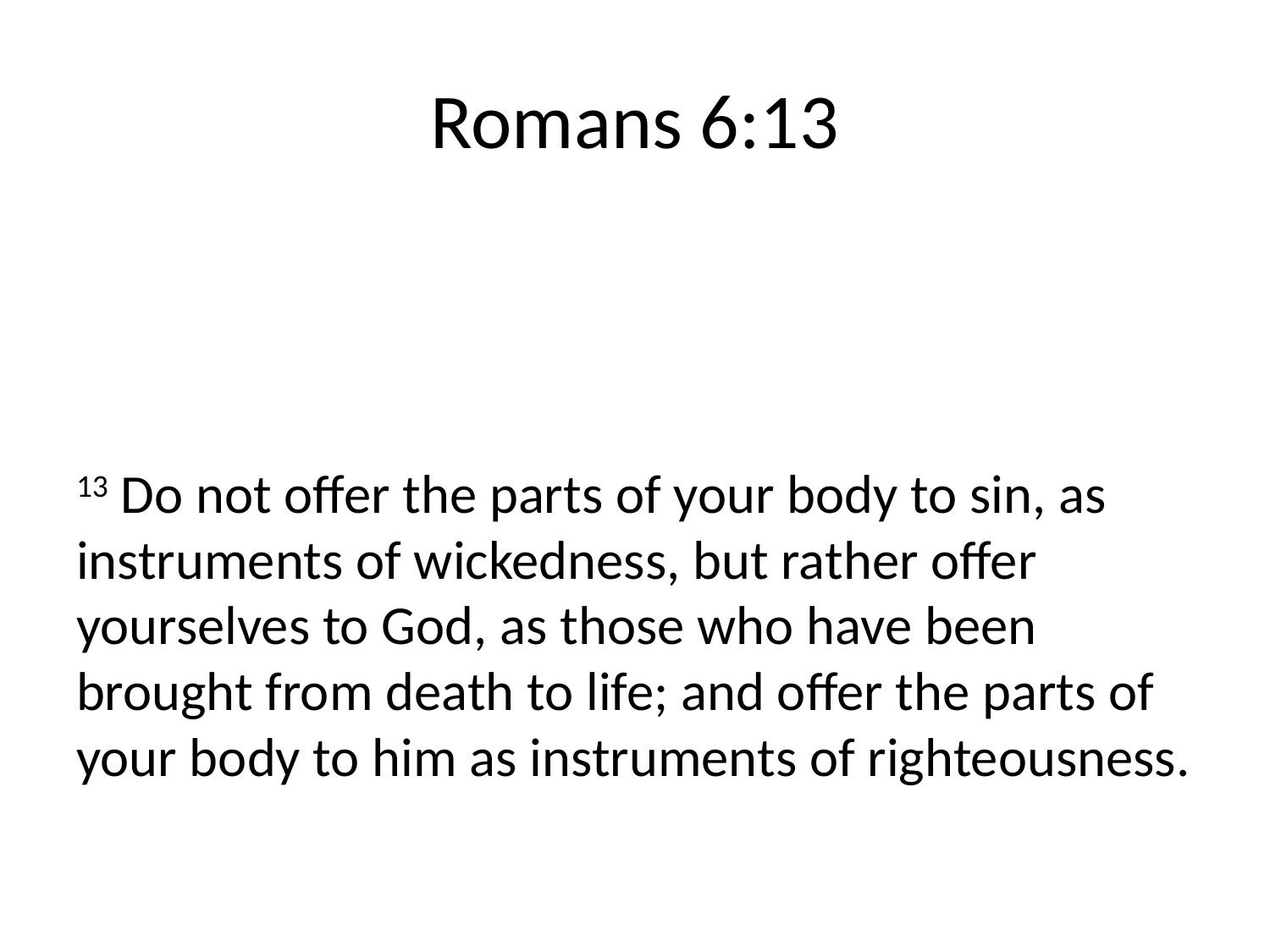

# Romans 6:13

13 Do not offer the parts of your body to sin, as instruments of wickedness, but rather offer yourselves to God, as those who have been brought from death to life; and offer the parts of your body to him as instruments of righteousness.